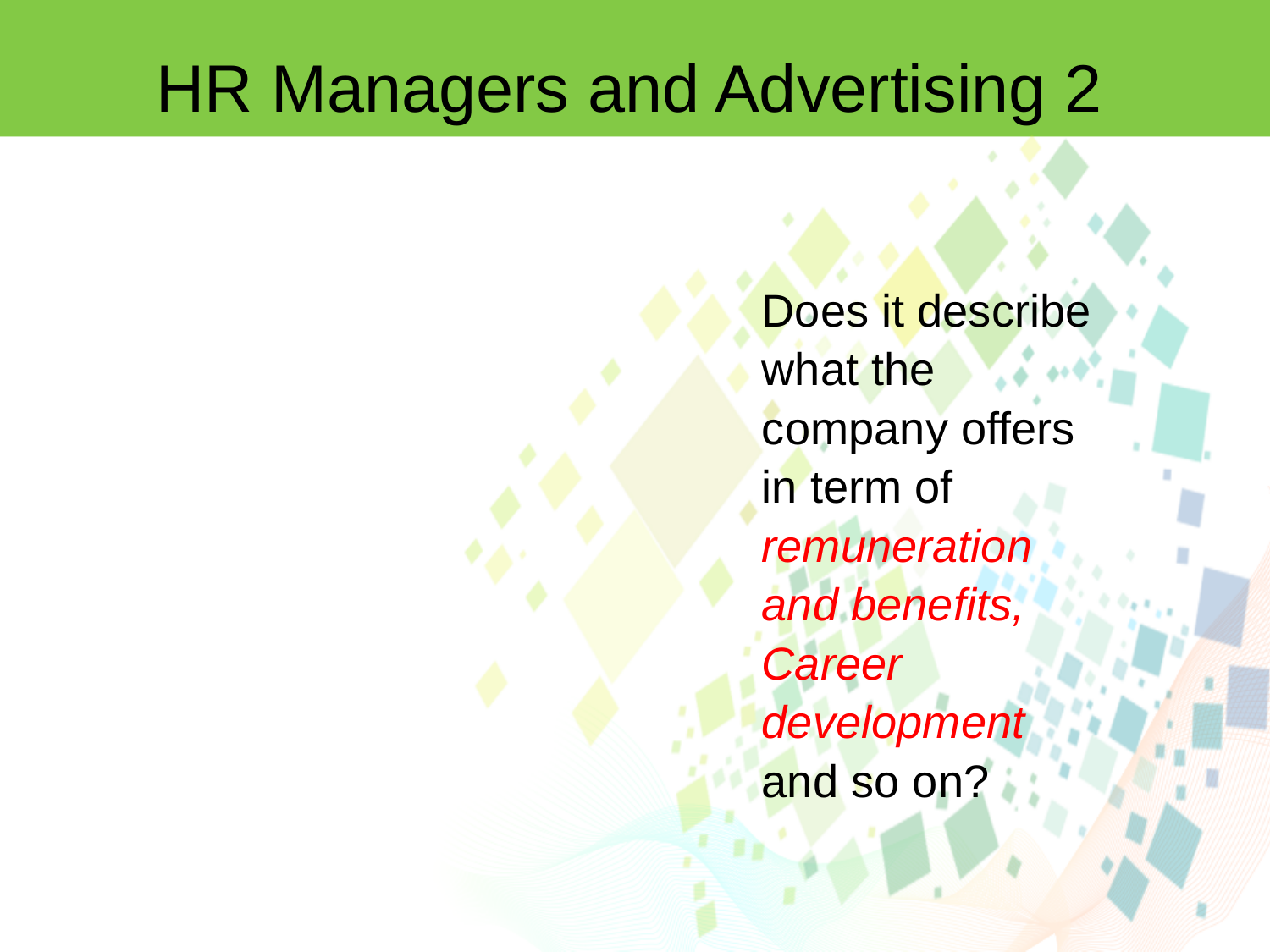

HR Managers and Advertising 2
Does it describe what the company offers in term of remuneration and benefits, Career development and so on?